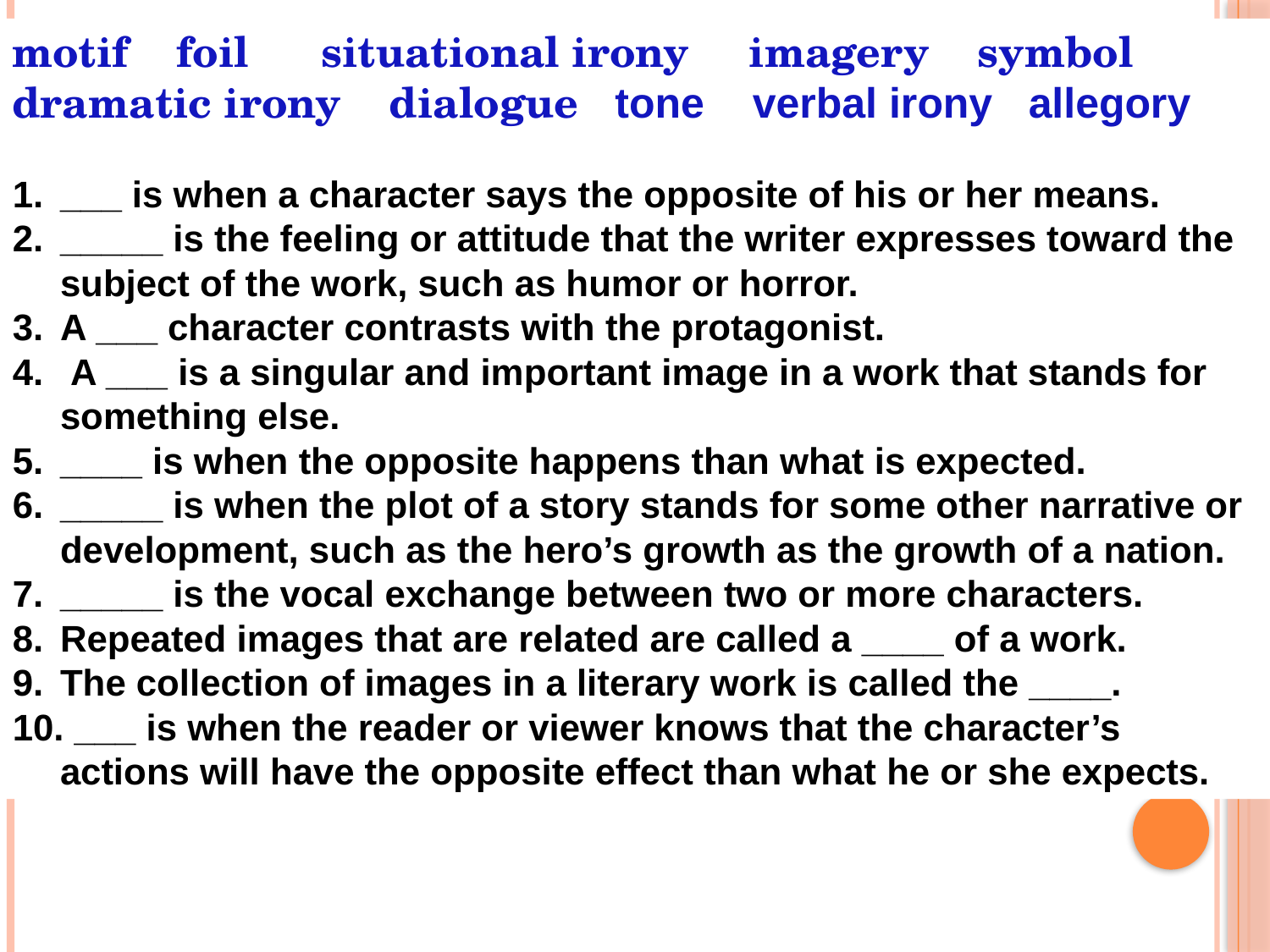

motif    foil      situational irony     imagery    symbol  dramatic irony    dialogue   tone    verbal irony   	allegory

___ is when a character says the opposite of his or her means.
_____ is the feeling or attitude that the writer expresses toward the subject of the work, such as humor or horror.
A ___ character contrasts with the protagonist.
 A ___ is a singular and important image in a work that stands for something else.
____ is when the opposite happens than what is expected.
_____ is when the plot of a story stands for some other narrative or development, such as the hero’s growth as the growth of a nation.
_____ is the vocal exchange between two or more characters.
Repeated images that are related are called a ____ of a work.
The collection of images in a literary work is called the ____.
 ___ is when the reader or viewer knows that the character’s actions will have the opposite effect than what he or she expects.